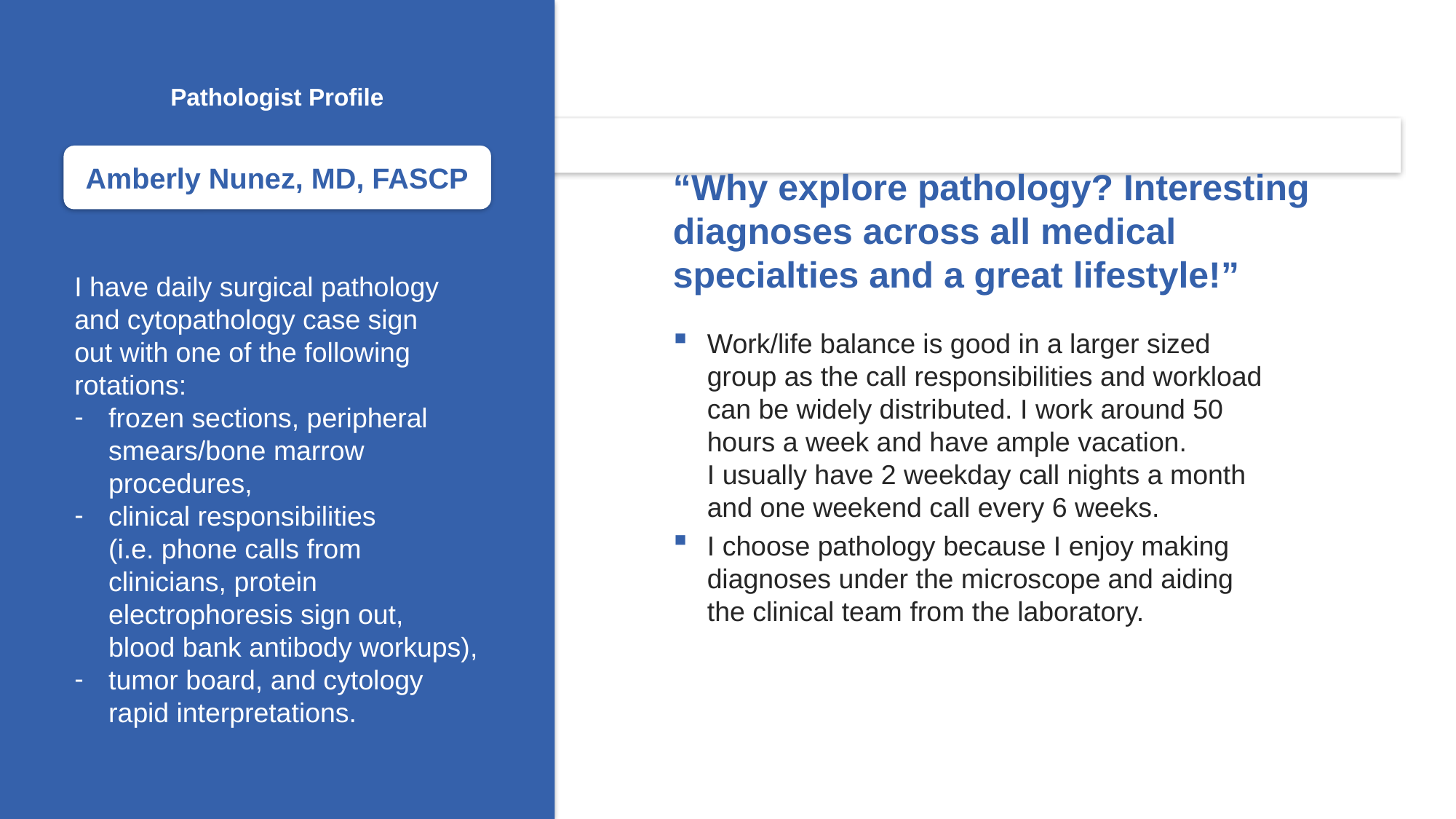

Pathologist Profile

Amberly Nunez, MD, FASCP
“Why explore pathology? Interesting diagnoses across all medical specialties and a great lifestyle!”
I have daily surgical pathology and cytopathology case sign
out with one of the following rotations:
frozen sections, peripheral
smears/bone marrow procedures,
clinical responsibilities
(i.e. phone calls from clinicians, protein electrophoresis sign out,
blood bank antibody workups),
tumor board, and cytology
rapid interpretations.

Work/life balance is good in a larger sized group as the call responsibilities and workload can be widely distributed. I work around 50 hours a week and have ample vacation.
I usually have 2 weekday call nights a month and one weekend call every 6 weeks.
I choose pathology because I enjoy making diagnoses under the microscope and aiding the clinical team from the laboratory.